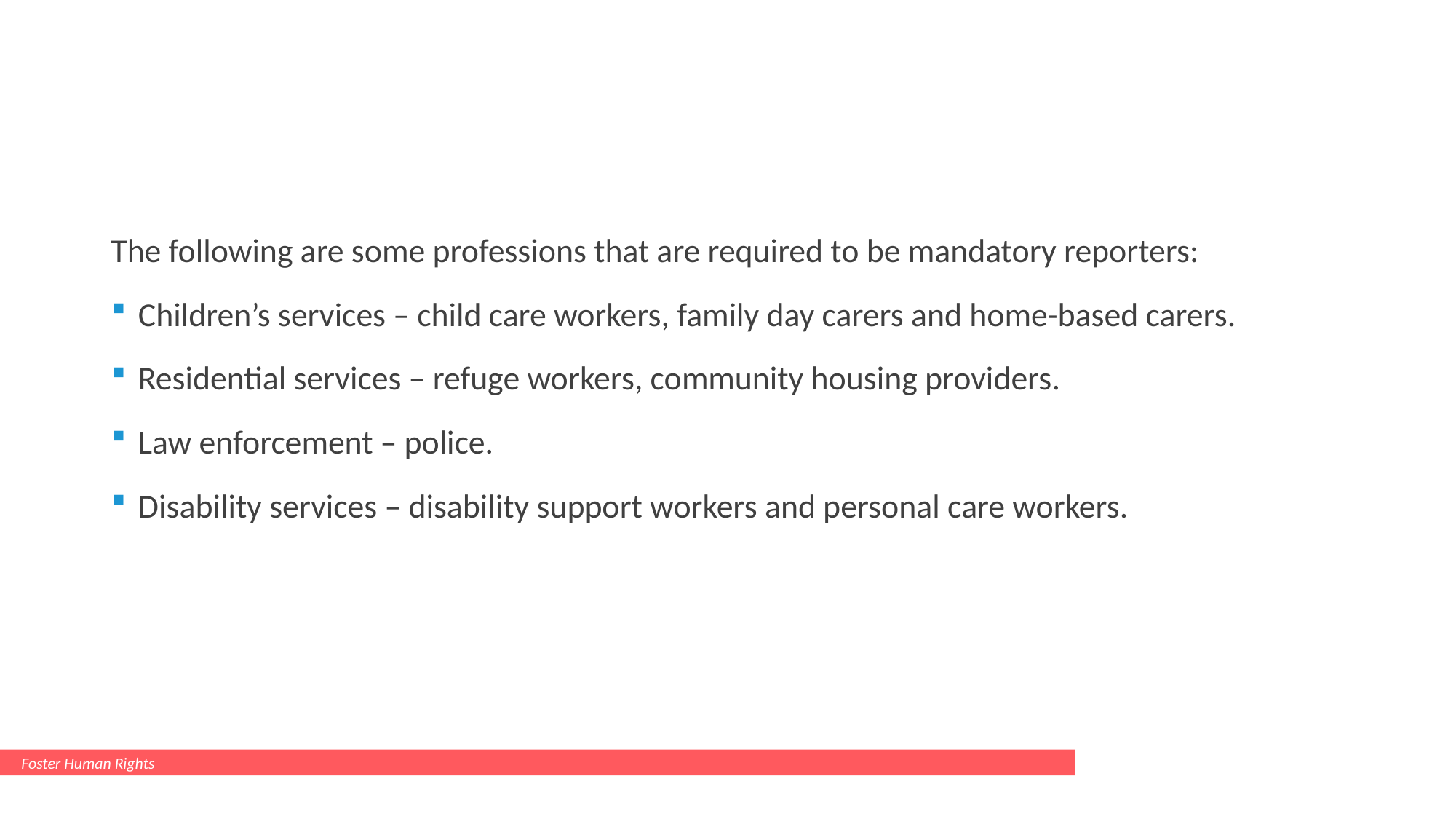

#
The following are some professions that are required to be mandatory reporters:
Children’s services – child care workers, family day carers and home-based carers.
Residential services – refuge workers, community housing providers.
Law enforcement – police.
Disability services – disability support workers and personal care workers.
Foster Human Rights